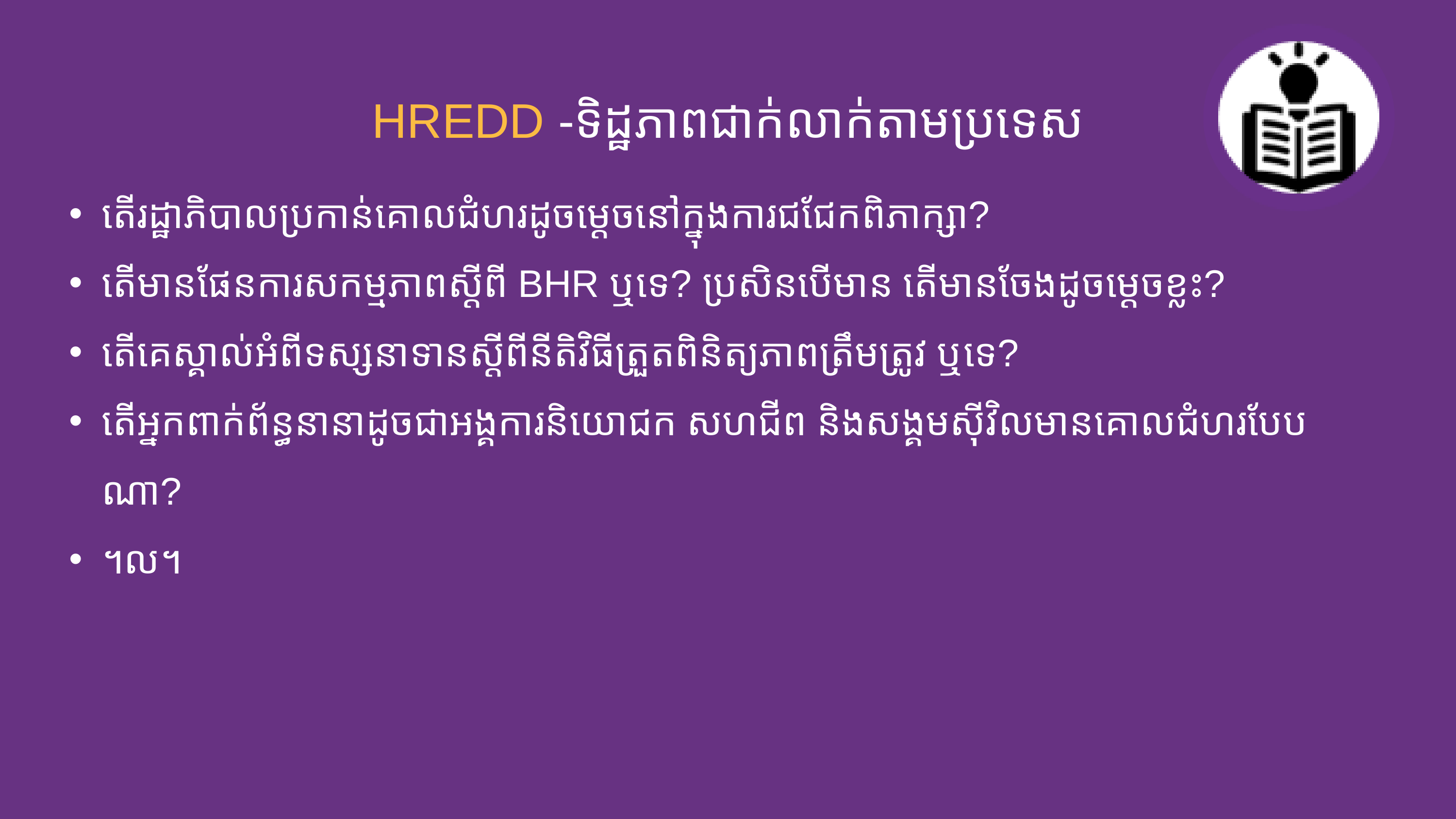

HREDD -ទិដ្ឋភាពជាក់​លាក់​តាមប្រទេស
តើ​រដ្ឋាភិបាលប្រកាន់គោលជំហរដូច​ម្ដេចនៅក្នុងការជជែកពិភាក្សា?
តើ​មាន​ផែនការ​សកម្មភាព​ស្ដីពី BHR ឬទេ? ប្រសិនបើ​មាន​ តើ​មាន​ចែង​ដូចម្ដេចខ្លះ?
តើ​គេស្គាល់​អំពីទស្សនា​ទានស្ដីពីនីតិវិធី​ត្រួត​ពិនិត្យ​ភាព​ត្រឹមត្រូវ ឬទេ?
តើ​អ្នកពាក់​ព័ន្ធនានាដូចជាអង្គការនិយោជក សហជីព និងសង្គម​ស៊ីវិល​មានគោលជំហរ​បែបណា?
។ល។